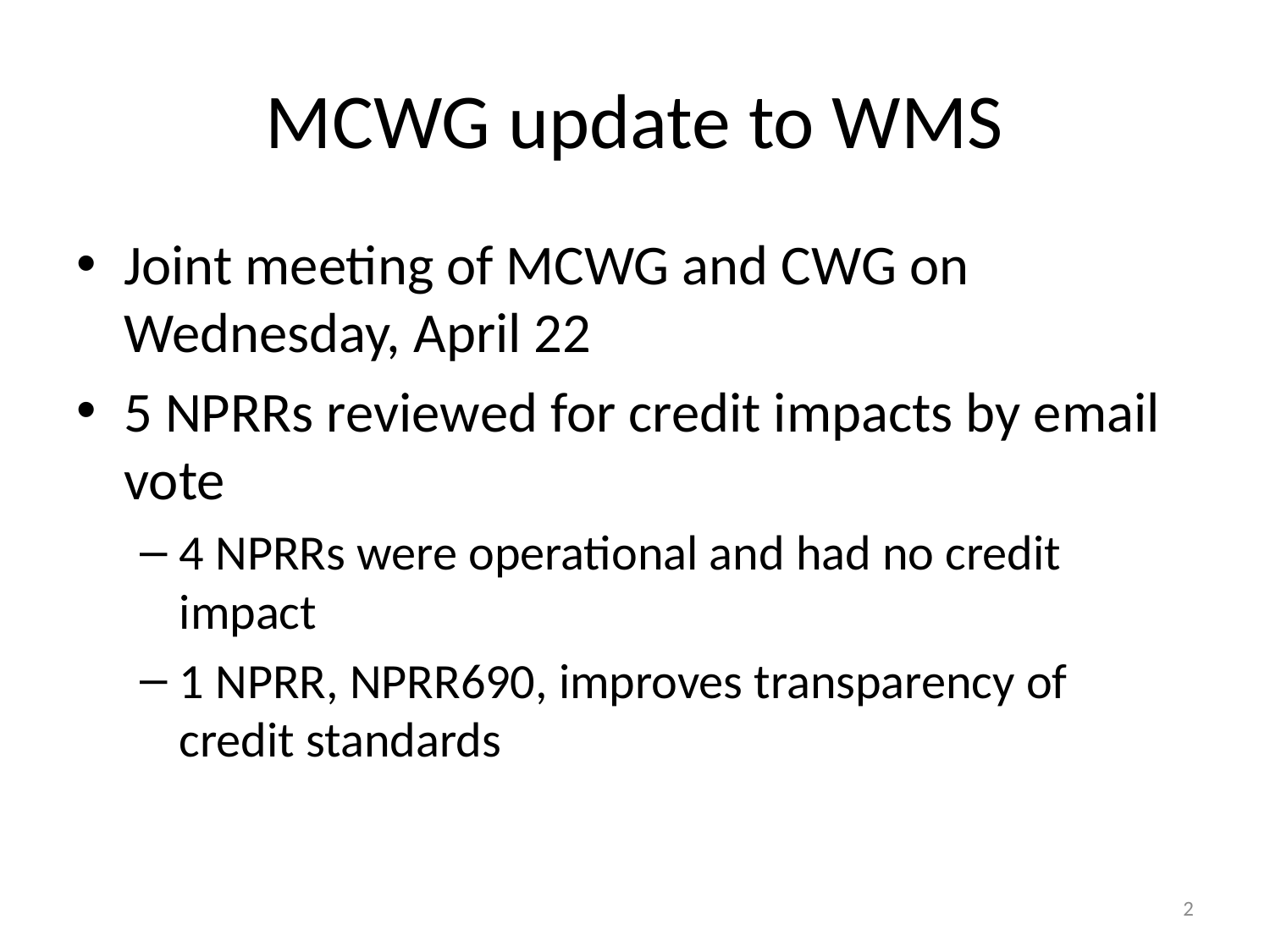

# MCWG update to WMS
Joint meeting of MCWG and CWG on Wednesday, April 22
5 NPRRs reviewed for credit impacts by email vote
4 NPRRs were operational and had no credit impact
1 NPRR, NPRR690, improves transparency of credit standards
2